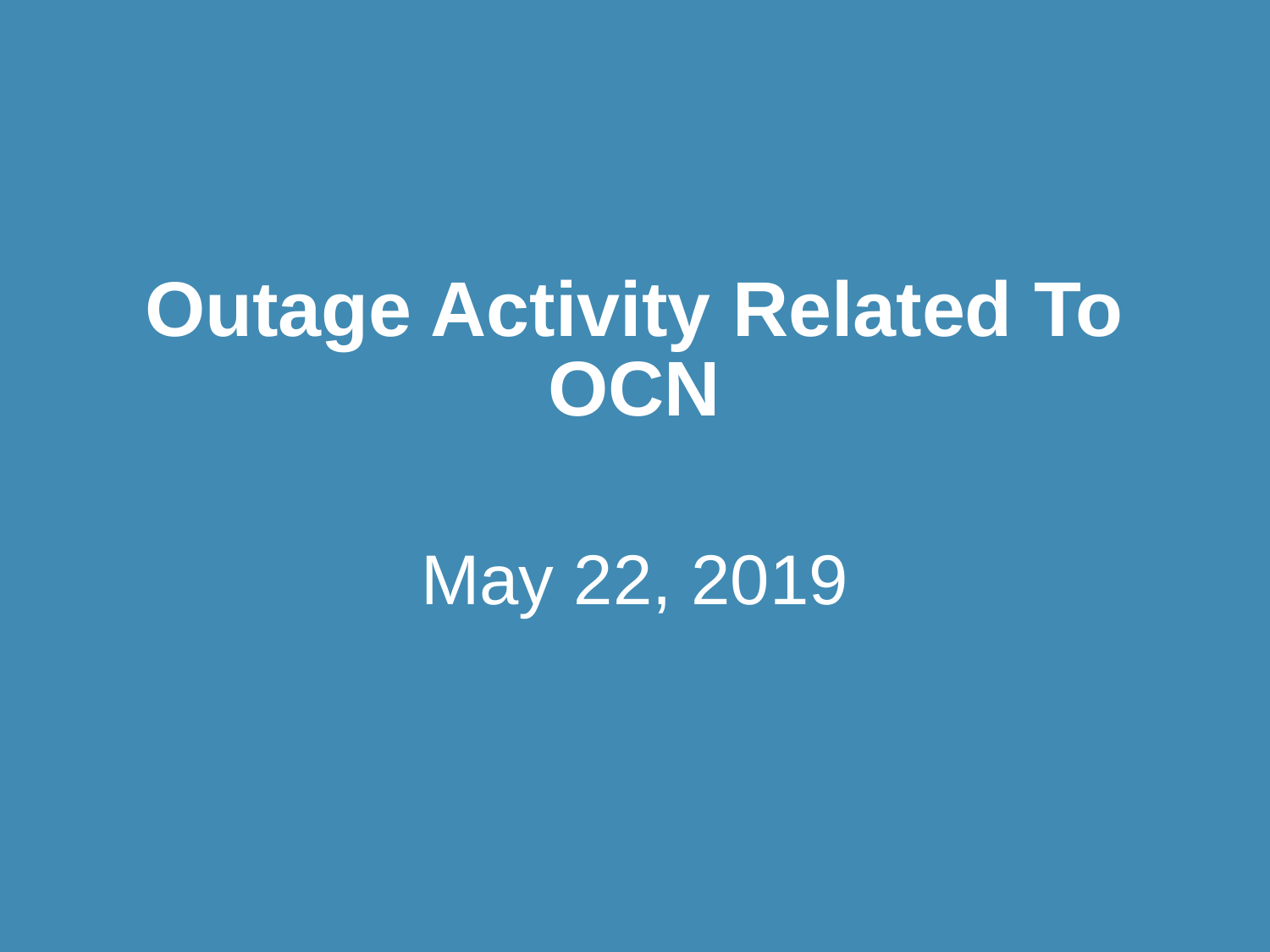

# Outage Activity Related To OCN
May 22, 2019